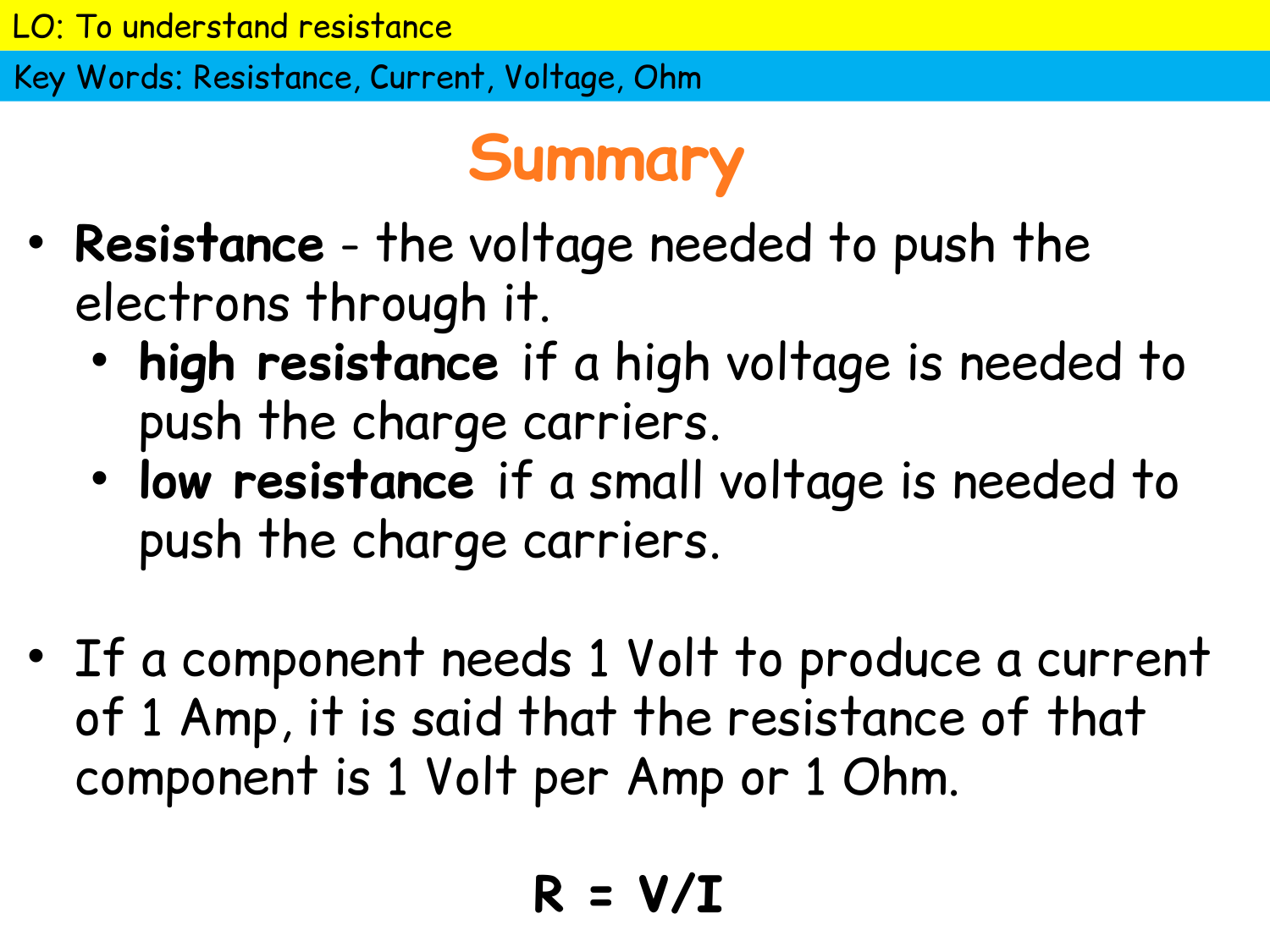

Summary
Resistance - the voltage needed to push the electrons through it.
high resistance if a high voltage is needed to push the charge carriers.
low resistance if a small voltage is needed to push the charge carriers.

If a component needs 1 Volt to produce a current of 1 Amp, it is said that the resistance of that component is 1 Volt per Amp or 1 Ohm.

R = V/I